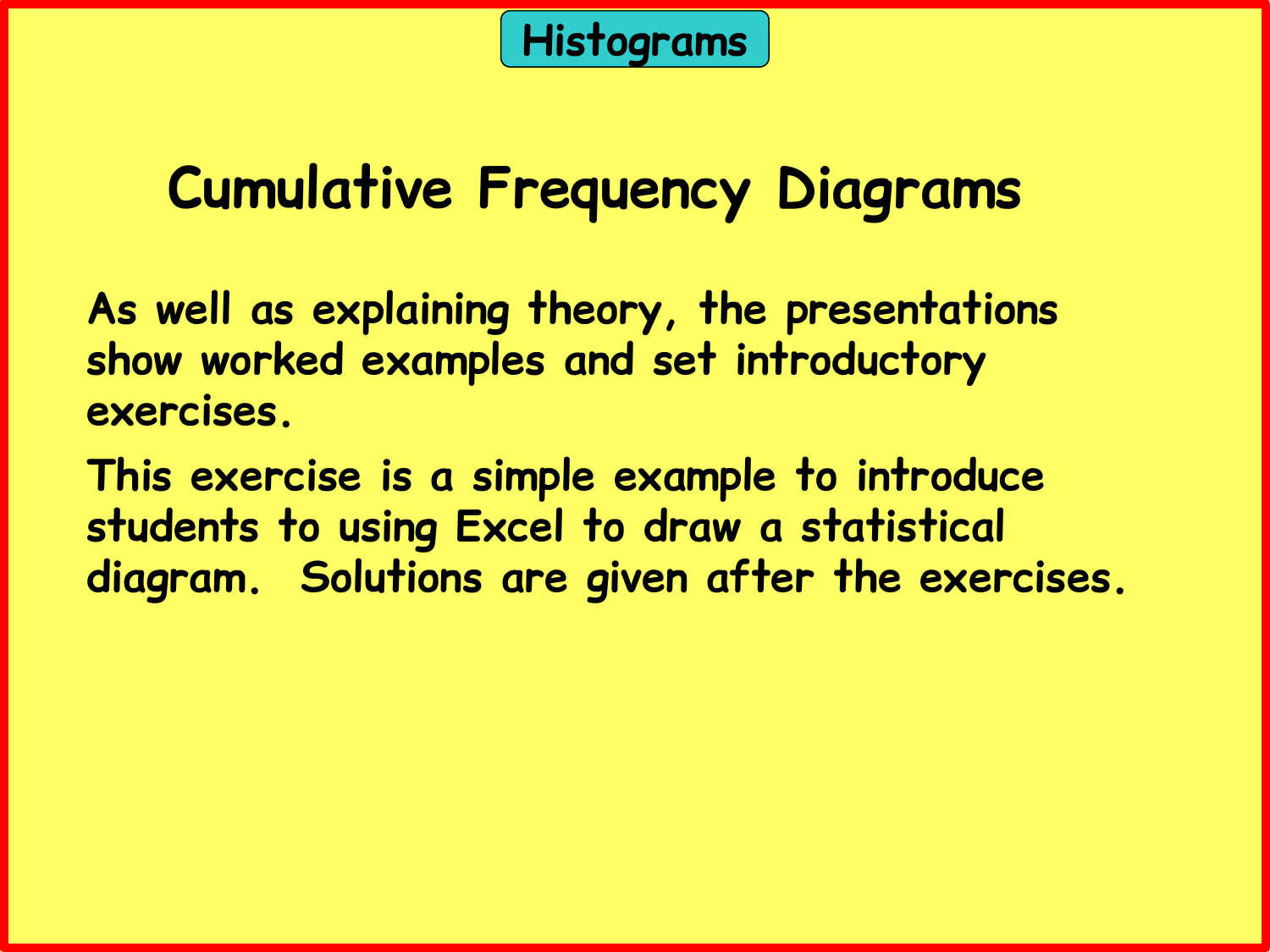

Histograms

Cumulative Frequency Diagrams
As well as explaining theory, the presentations show worked examples and set introductory exercises.
This exercise is a simple example to introduce students to using Excel to draw a statistical diagram.  Solutions are given after the exercises.